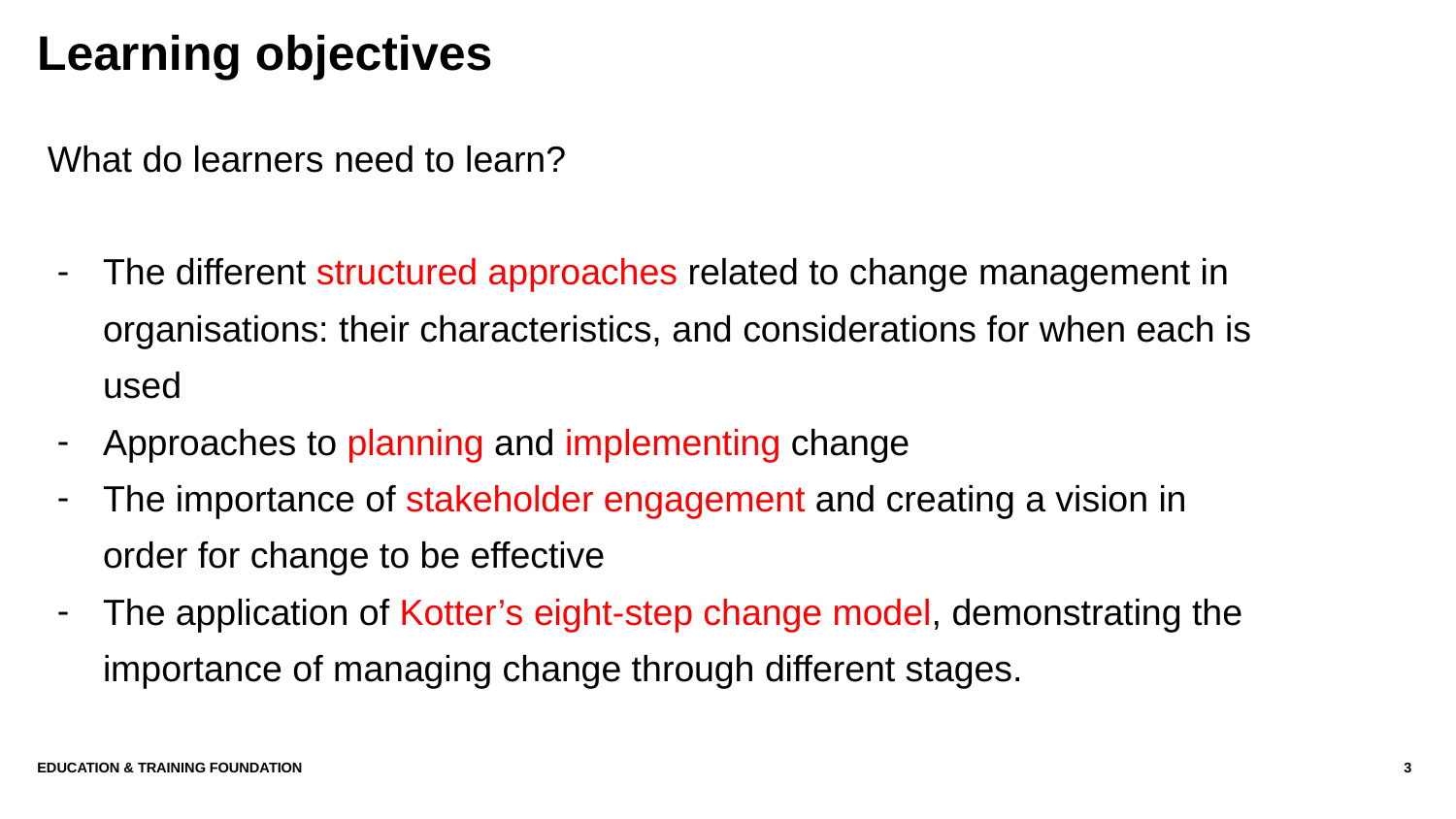

# Learning objectives
 What do learners need to learn?

The different structured approaches related to change management in organisations: their characteristics, and considerations for when each is used
Approaches to planning and implementing change
The importance of stakeholder engagement and creating a vision in order for change to be effective
The application of Kotter’s eight-step change model, demonstrating the importance of managing change through different stages.
Education & Training Foundation
3